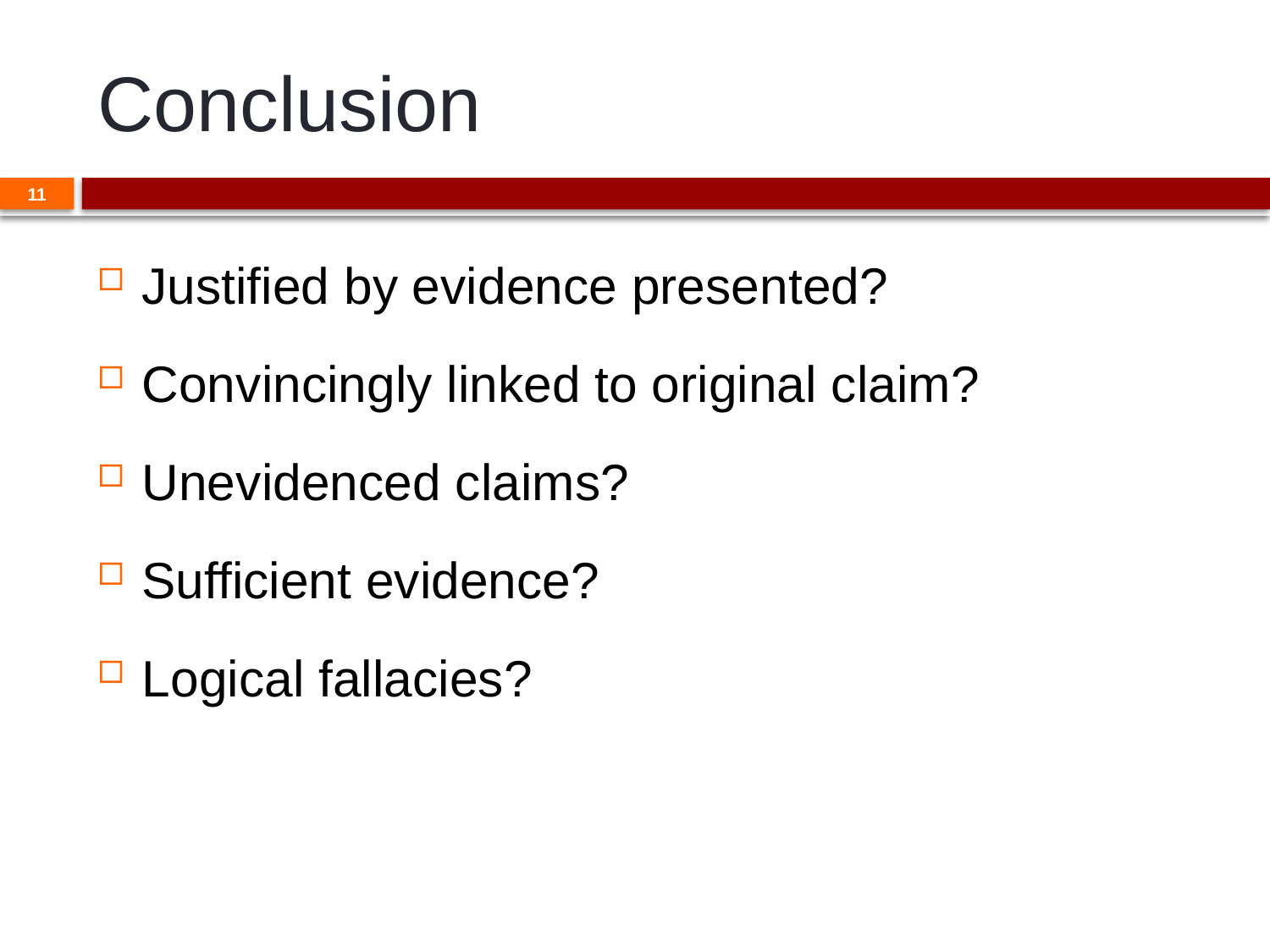

# Conclusion
11
Justified by evidence presented?
Convincingly linked to original claim?
Unevidenced claims?
Sufficient evidence?
Logical fallacies?